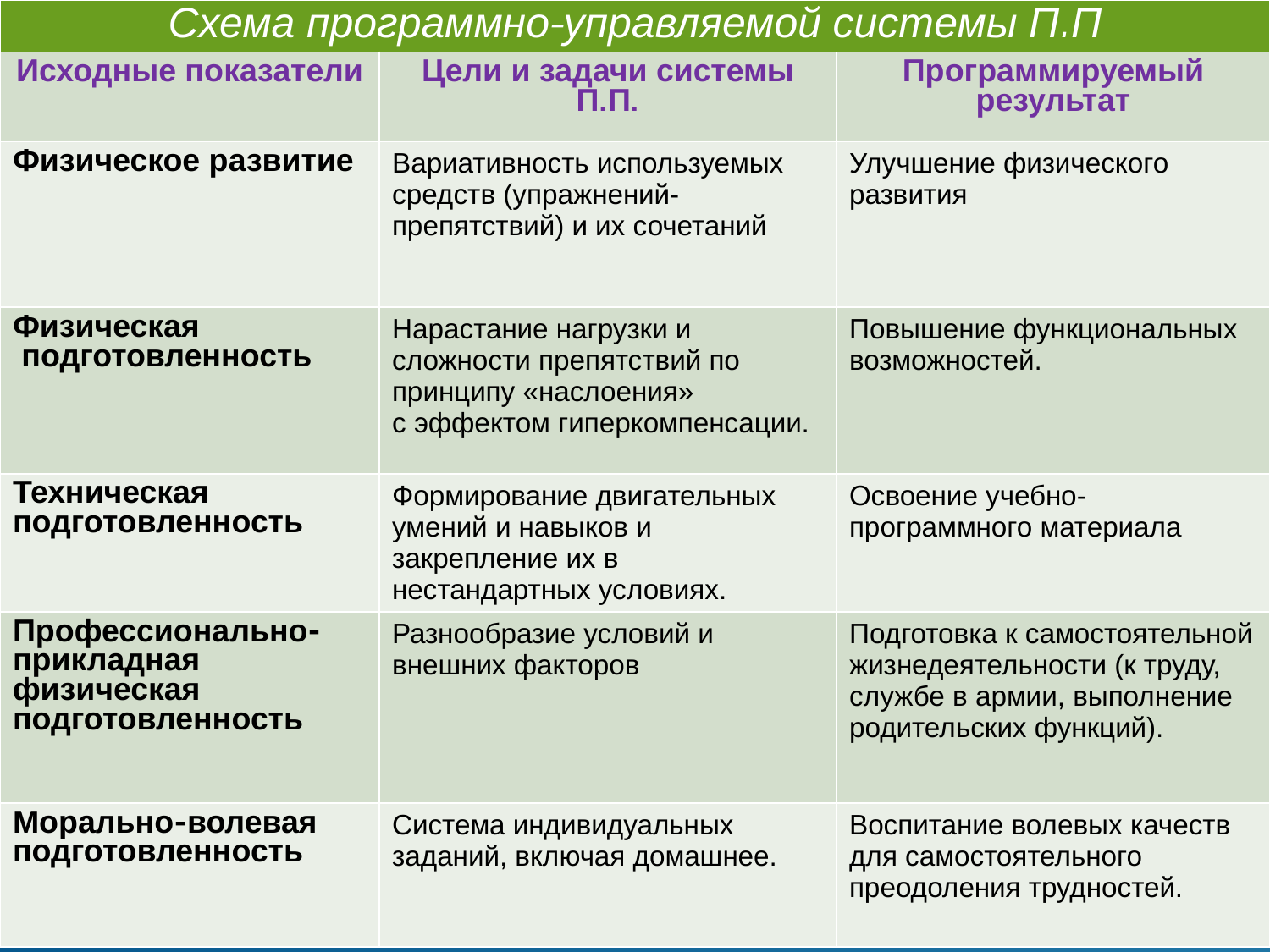

| Схема программно-управляемой системы П.П |  |  |
| --- | --- | --- |
| Исходные показатели | Цели и задачи системы П.П. | Программируемый результат |
| Физическое развитие | Вариативность используемых средств (упражнений-препятствий) и их сочетаний | Улучшение физического развития |
| Физическая подготовленность | Нарастание нагрузки и сложности препятствий по принципу «наслоения» с эффектом гиперкомпенсации. | Повышение функциональных возможностей. |
| Техническая подготовленность | Формирование двигательных умений и навыков и закрепление их в нестандартных условиях. | Освоение учебно-программного материала |
| Профессионально-прикладная физическая подготовленность | Разнообразие условий и внешних факторов | Подготовка к самостоятельной жизнедеятельности (к труду, службе в армии, выполнение родительских функций). |
| Морально-волевая подготовленность | Система индивидуальных заданий, включая домашнее. | Воспитание волевых качеств для самостоятельного преодоления трудностей. |

#